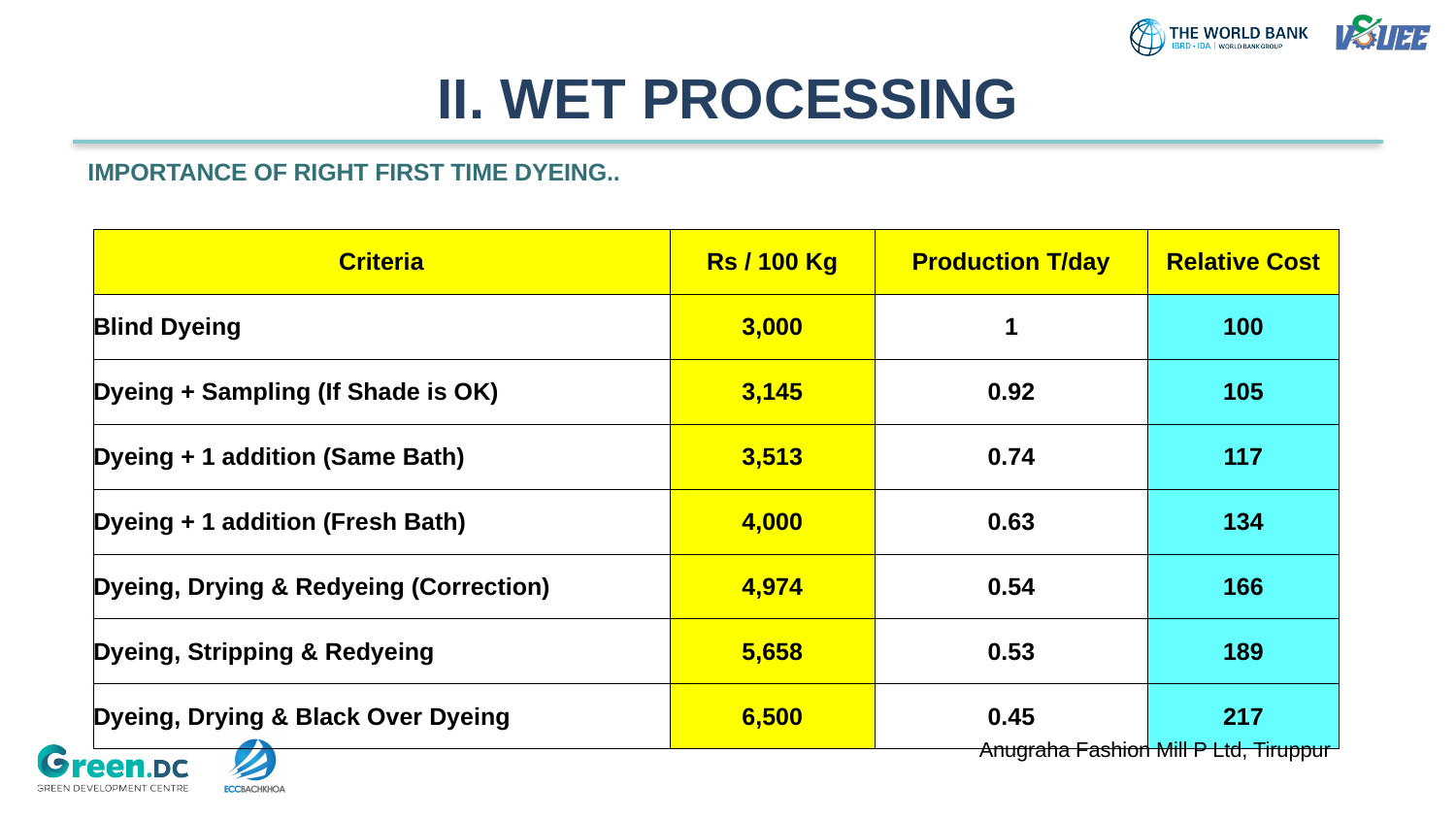

# II. WET PROCESSING
IMPORTANCE OF RIGHT FIRST TIME DYEING..
| Criteria | Rs / 100 Kg | Production T/day | Relative Cost |
| --- | --- | --- | --- |
| Blind Dyeing | 3,000 | 1 | 100 |
| Dyeing + Sampling (If Shade is OK) | 3,145 | 0.92 | 105 |
| Dyeing + 1 addition (Same Bath) | 3,513 | 0.74 | 117 |
| Dyeing + 1 addition (Fresh Bath) | 4,000 | 0.63 | 134 |
| Dyeing, Drying & Redyeing (Correction) | 4,974 | 0.54 | 166 |
| Dyeing, Stripping & Redyeing | 5,658 | 0.53 | 189 |
| Dyeing, Drying & Black Over Dyeing | 6,500 | 0.45 | 217 |
Anugraha Fashion Mill P Ltd, Tiruppur